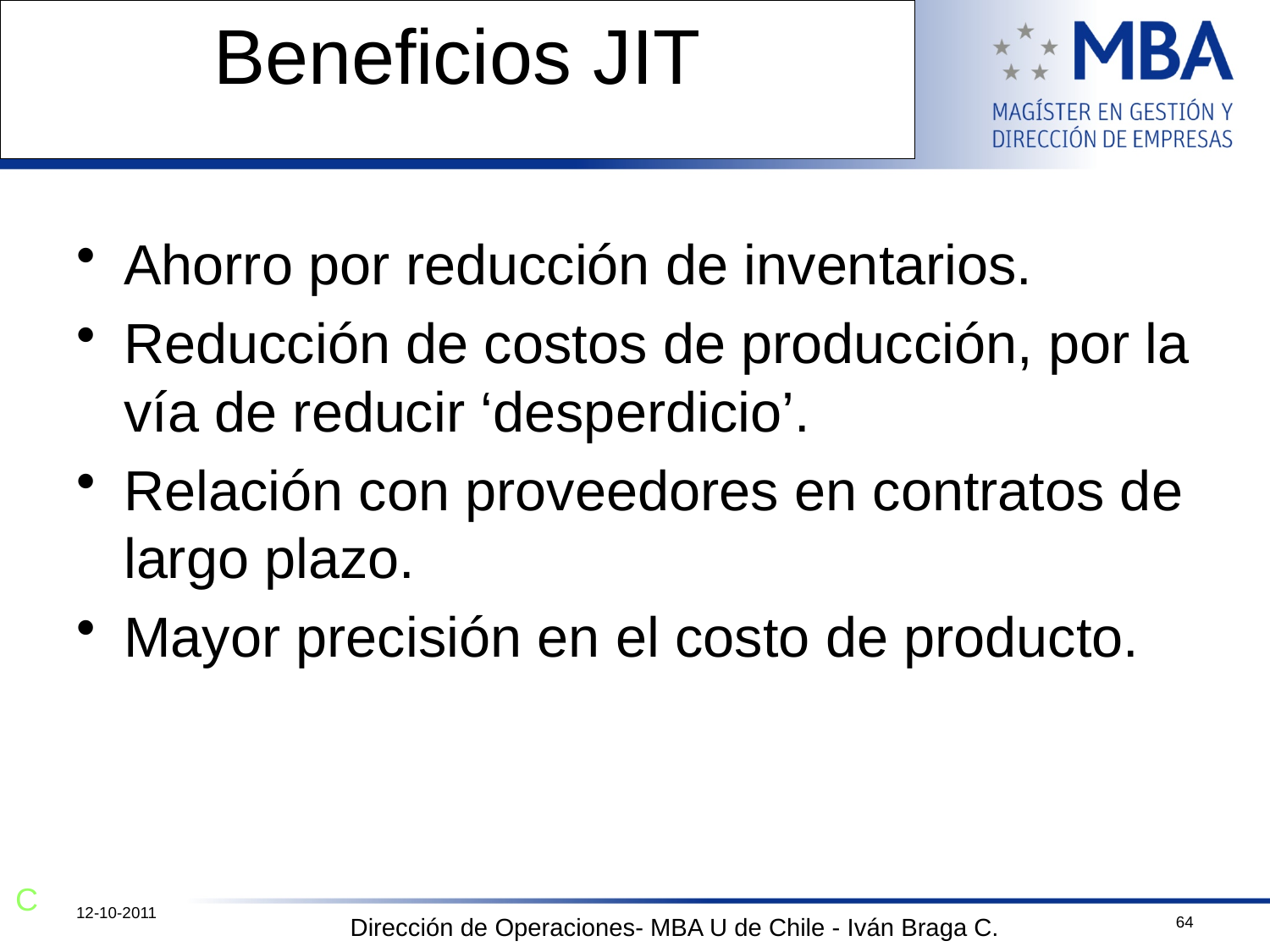

# Beneficios JIT
Ahorro por reducción de inventarios.
Reducción de costos de producción, por la vía de reducir ‘desperdicio’.
Relación con proveedores en contratos de largo plazo.
Mayor precisión en el costo de producto.
C
12-10-2011

64